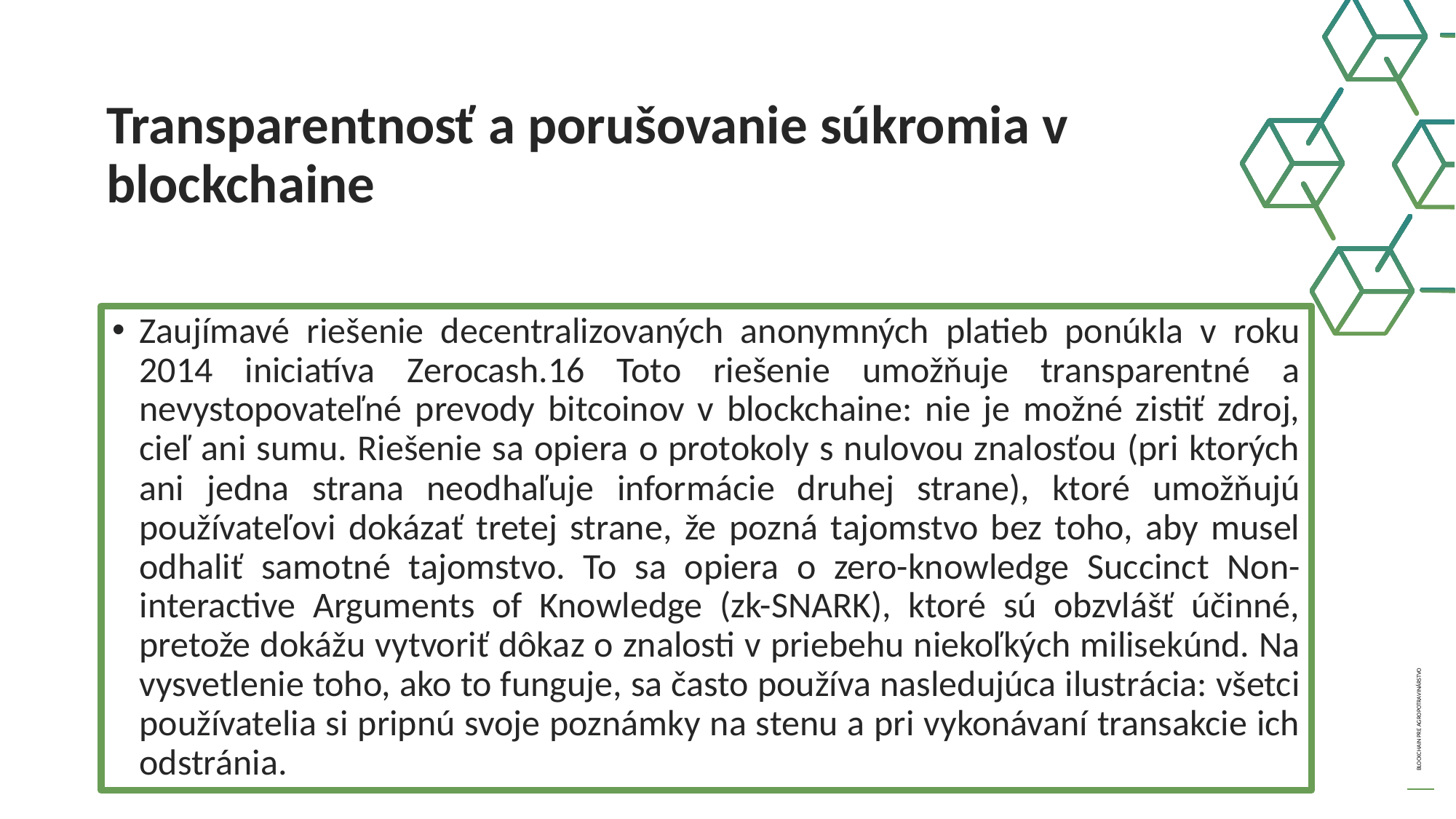

Transparentnosť a porušovanie súkromia v blockchaine
Zaujímavé riešenie decentralizovaných anonymných platieb ponúkla v roku 2014 iniciatíva Zerocash.16 Toto riešenie umožňuje transparentné a nevystopovateľné prevody bitcoinov v blockchaine: nie je možné zistiť zdroj, cieľ ani sumu. Riešenie sa opiera o protokoly s nulovou znalosťou (pri ktorých ani jedna strana neodhaľuje informácie druhej strane), ktoré umožňujú používateľovi dokázať tretej strane, že pozná tajomstvo bez toho, aby musel odhaliť samotné tajomstvo. To sa opiera o zero-knowledge Succinct Non-interactive Arguments of Knowledge (zk-SNARK), ktoré sú obzvlášť účinné, pretože dokážu vytvoriť dôkaz o znalosti v priebehu niekoľkých milisekúnd. Na vysvetlenie toho, ako to funguje, sa často používa nasledujúca ilustrácia: všetci používatelia si pripnú svoje poznámky na stenu a pri vykonávaní transakcie ich odstránia.